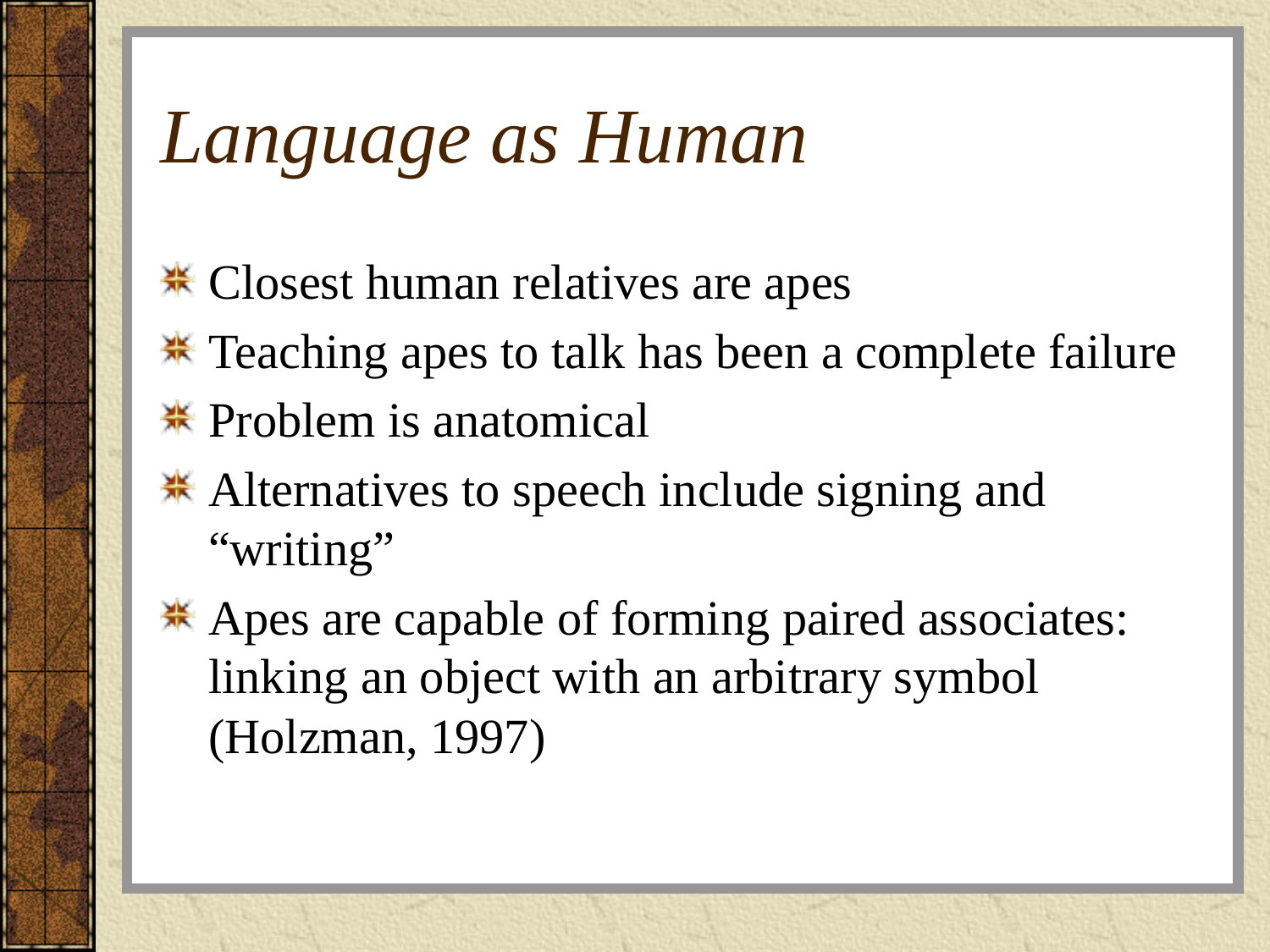

# Language as Human
Closest human relatives are apes
Teaching apes to talk has been a complete failure
Problem is anatomical
Alternatives to speech include signing and “writing”
Apes are capable of forming paired associates: linking an object with an arbitrary symbol (Holzman, 1997)